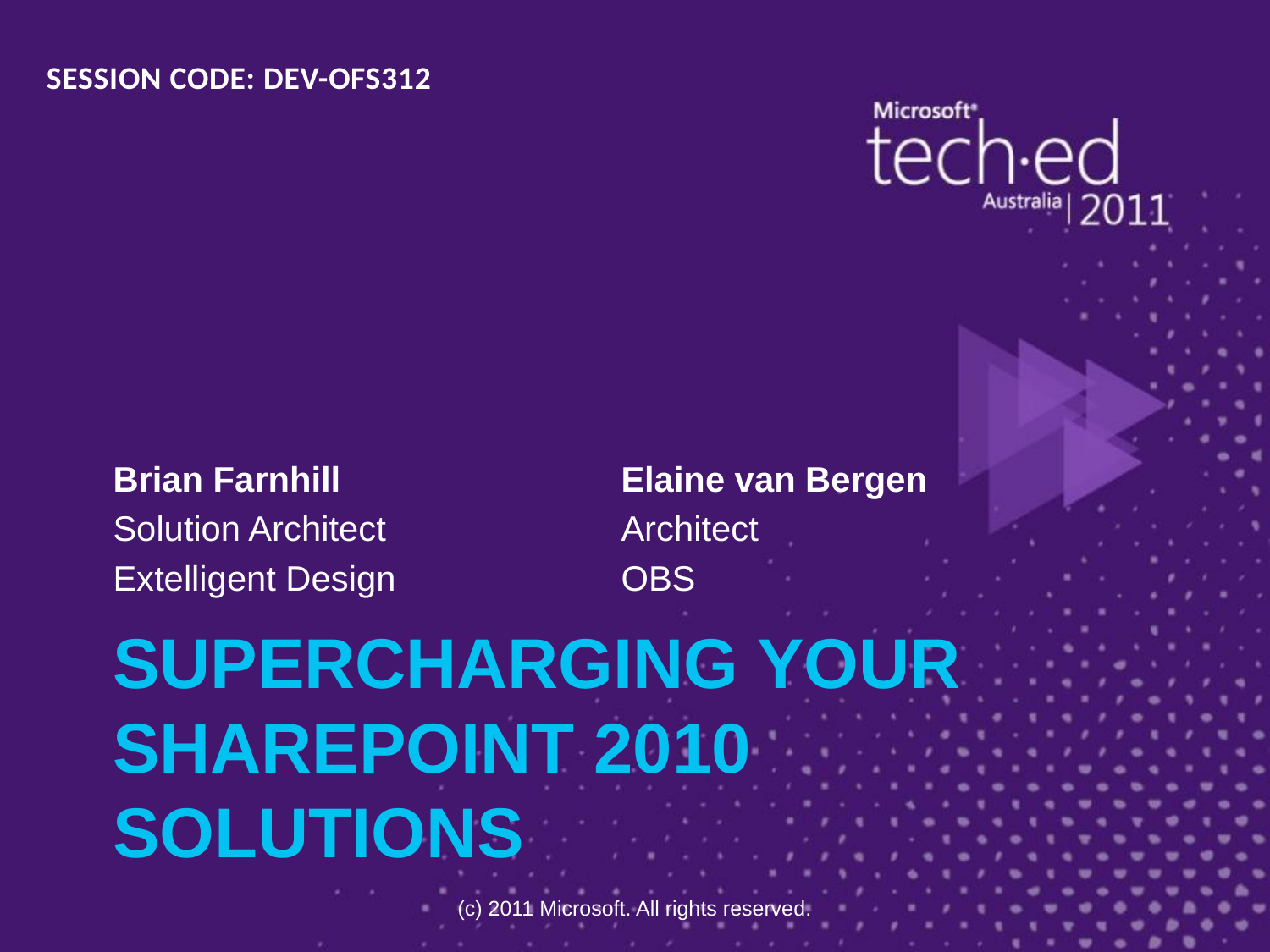

SESSION CODE: DEV-OFS312
Brian Farnhill			Elaine van Bergen
Solution Architect		Architect
Extelligent Design		OBS
# SuperCharging YOUR SHAREPOINT 2010 SOLUTIONS
(c) 2011 Microsoft. All rights reserved.